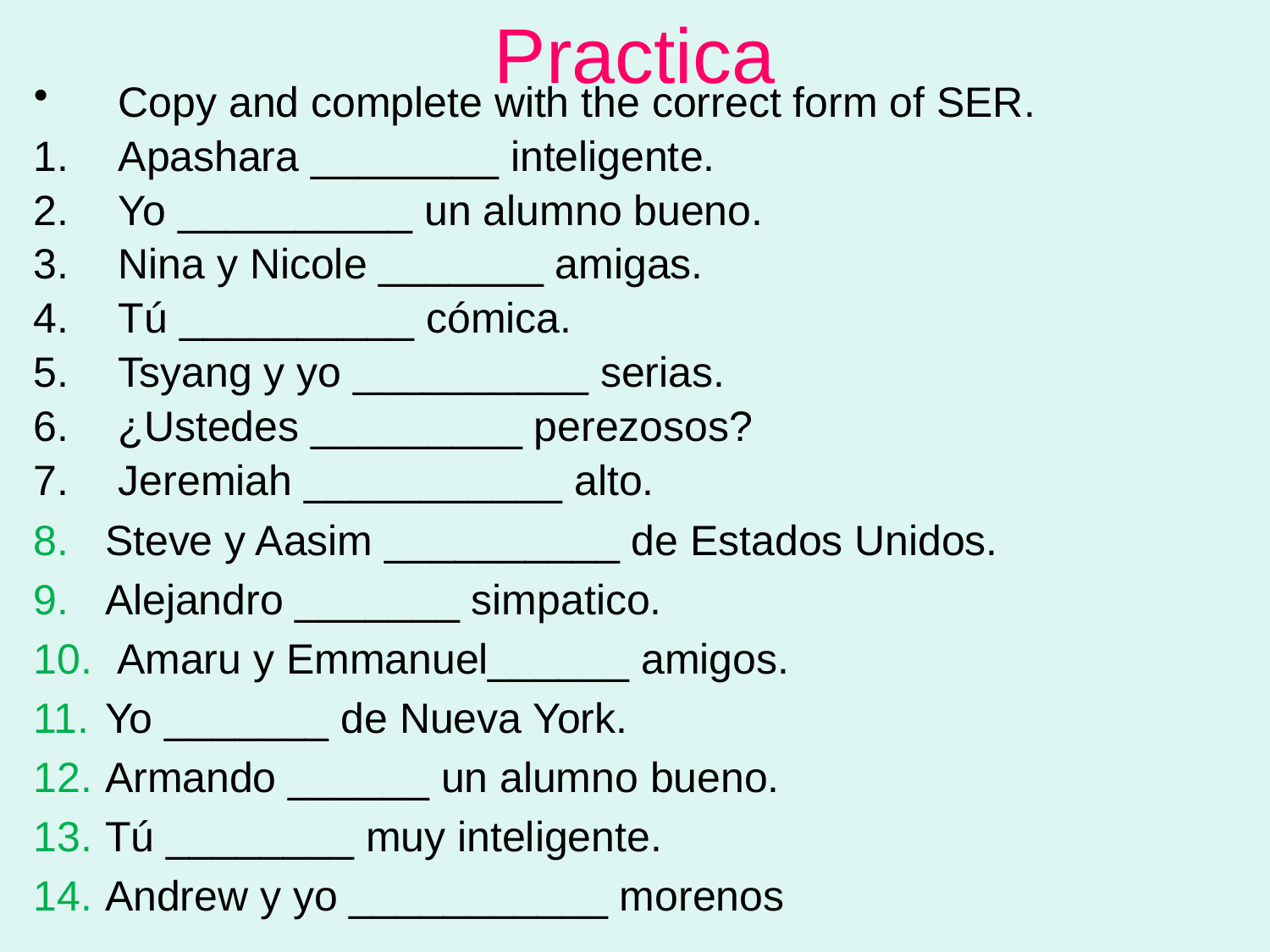

Practica
Copy and complete with the correct form of SER.
Apashara ________ inteligente.
Yo __________ un alumno bueno.
Nina y Nicole _______ amigas.
Tú __________ cómica.
Tsyang y yo __________ serias.
¿Ustedes _________ perezosos?
Jeremiah ___________ alto.
Steve y Aasim __________ de Estados Unidos.
Alejandro _______ simpatico.
 Amaru y Emmanuel______ amigos.
Yo _______ de Nueva York.
Armando ______ un alumno bueno.
Tú ________ muy inteligente.
Andrew y yo ___________ morenos